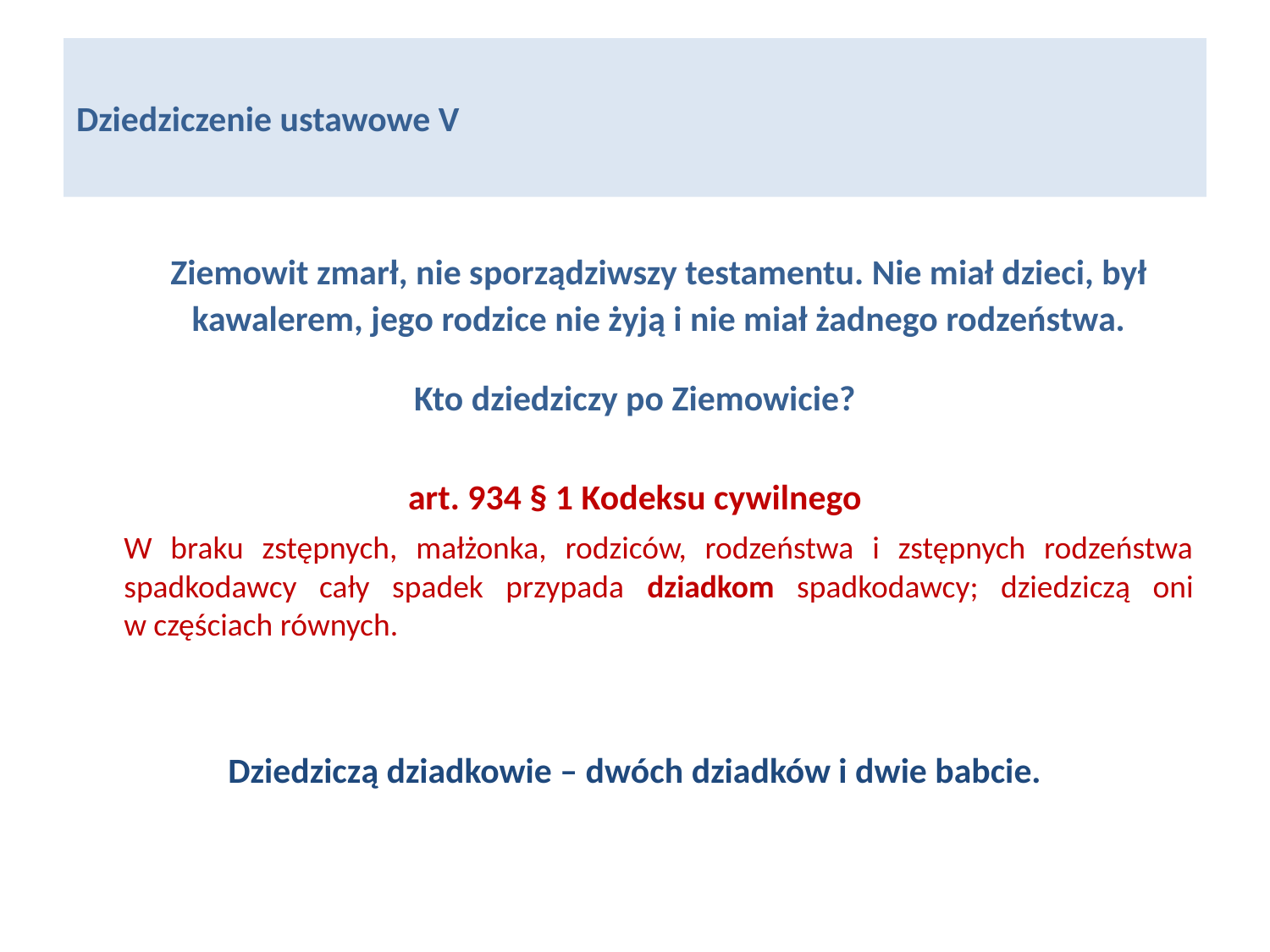

# Dziedziczenie ustawowe V
	Ziemowit zmarł, nie sporządziwszy testamentu. Nie miał dzieci, był kawalerem, jego rodzice nie żyją i nie miał żadnego rodzeństwa.

Kto dziedziczy po Ziemowicie?

art. 934 § 1 Kodeksu cywilnego
	W braku zstępnych, małżonka, rodziców, rodzeństwa i zstępnych rodzeństwa spadkodawcy cały spadek przypada dziadkom spadkodawcy; dziedziczą oni
w częściach równych.

Dziedziczą dziadkowie – dwóch dziadków i dwie babcie.